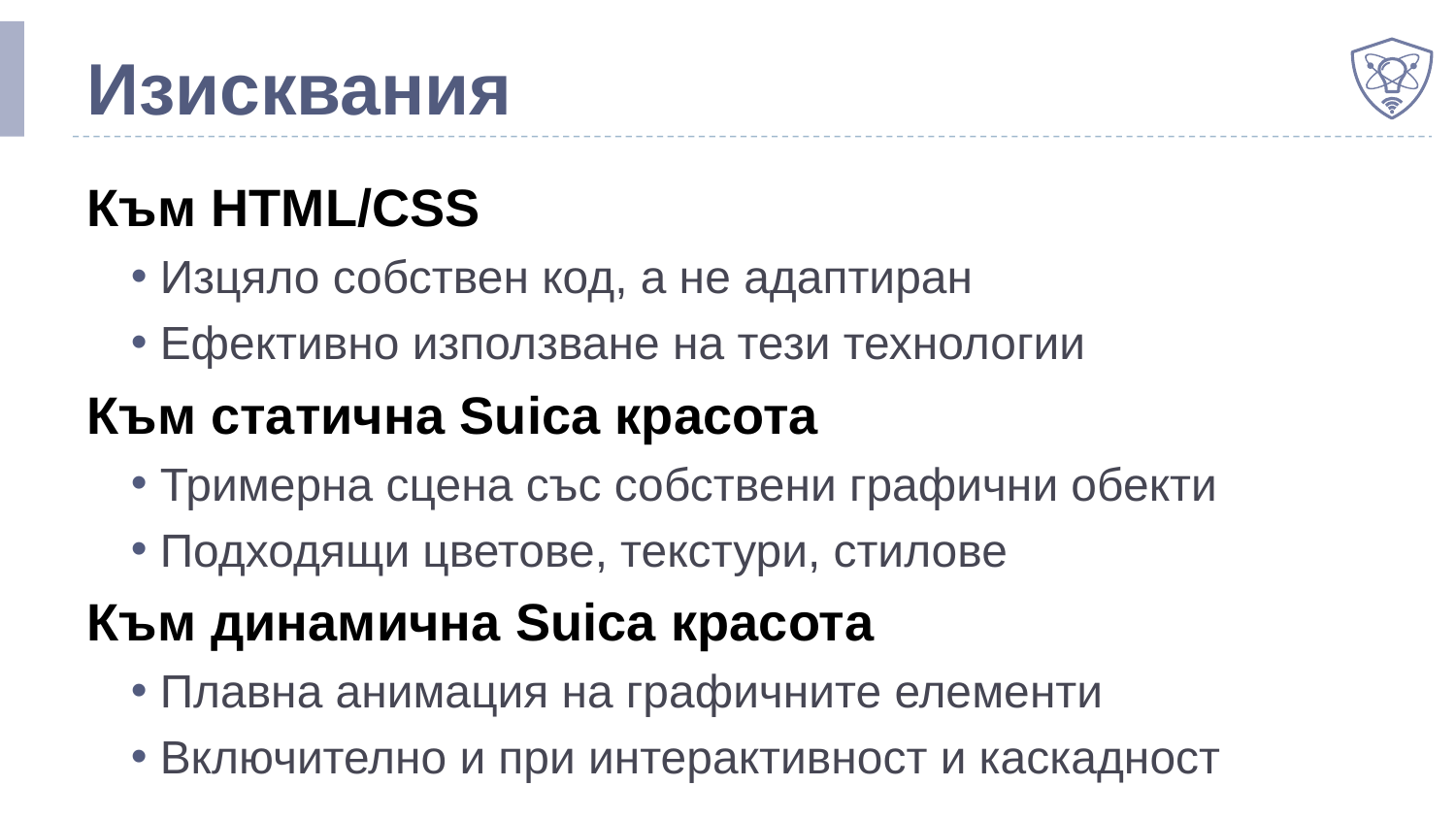

# Изисквания
Към HTML/CSS
Изцяло собствен код, а не адаптиран
Ефективно използване на тези технологии
Към статична Suica красота
Тримерна сцена със собствени графични обекти
Подходящи цветове, текстури, стилове
Към динамична Suica красота
Плавна анимация на графичните елементи
Включително и при интерактивност и каскадност